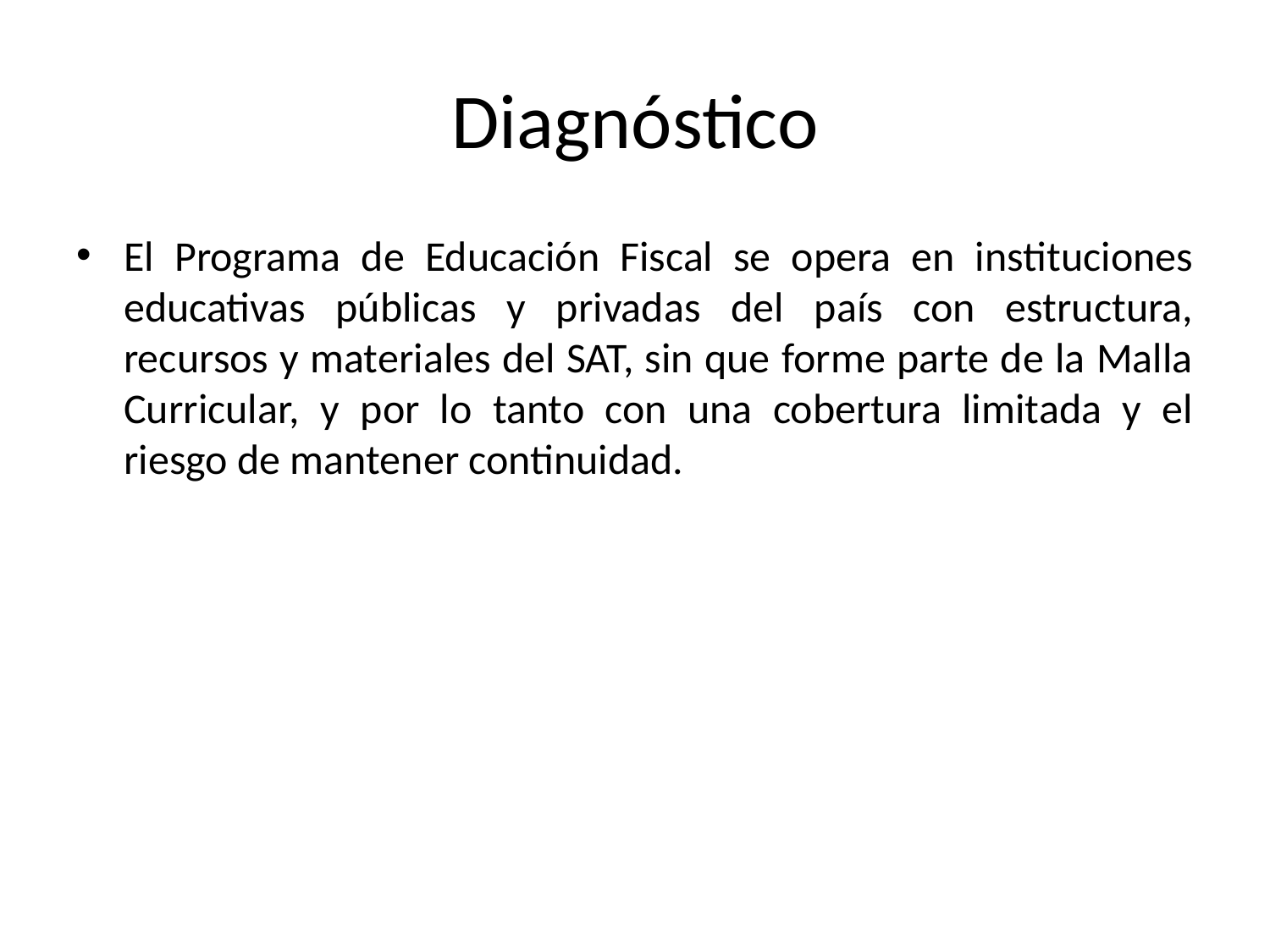

# Diagnóstico
El Programa de Educación Fiscal se opera en instituciones educativas públicas y privadas del país con estructura, recursos y materiales del SAT, sin que forme parte de la Malla Curricular, y por lo tanto con una cobertura limitada y el riesgo de mantener continuidad.